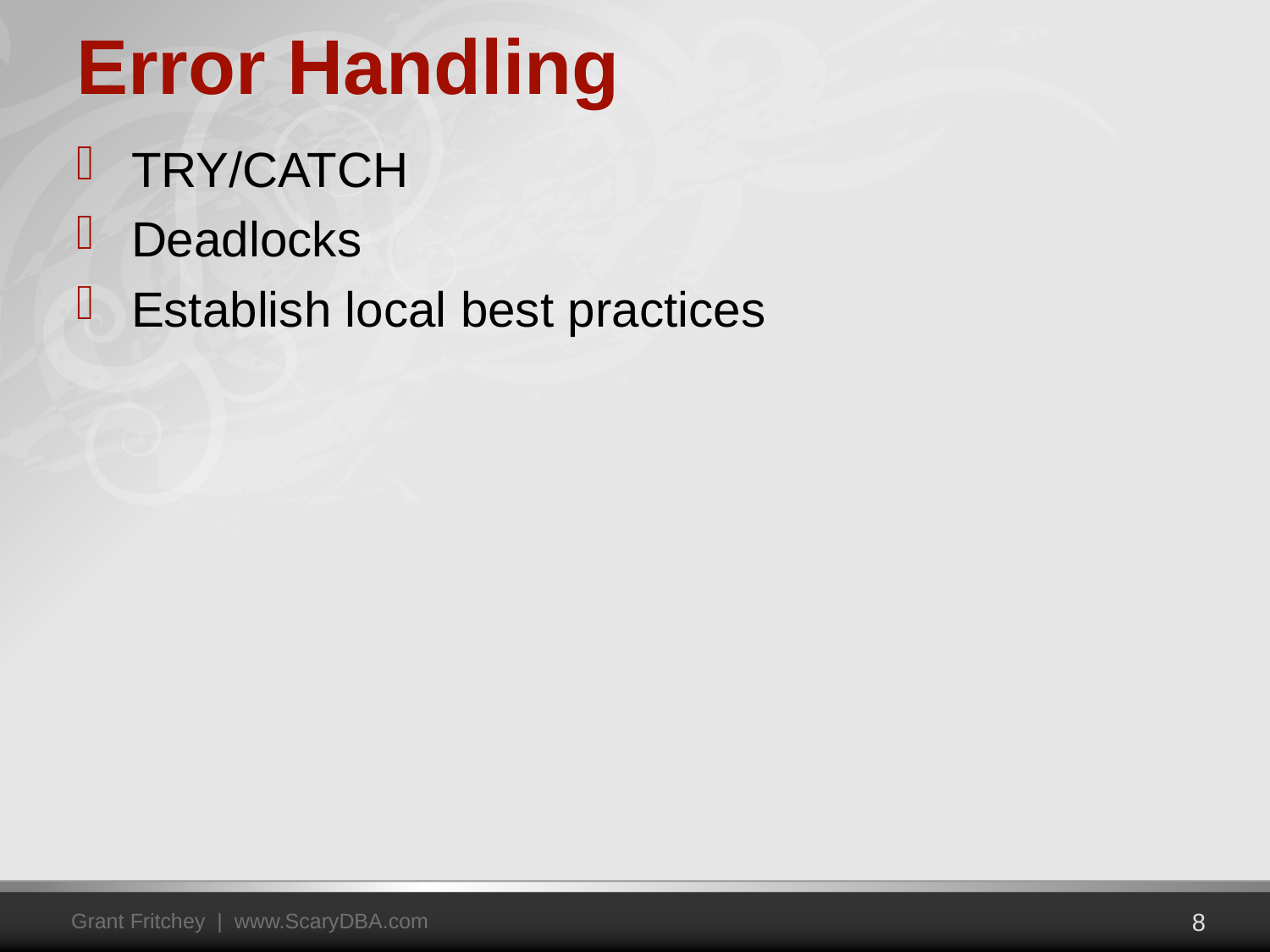

# Error Handling
TRY/CATCH
Deadlocks
Establish local best practices
8